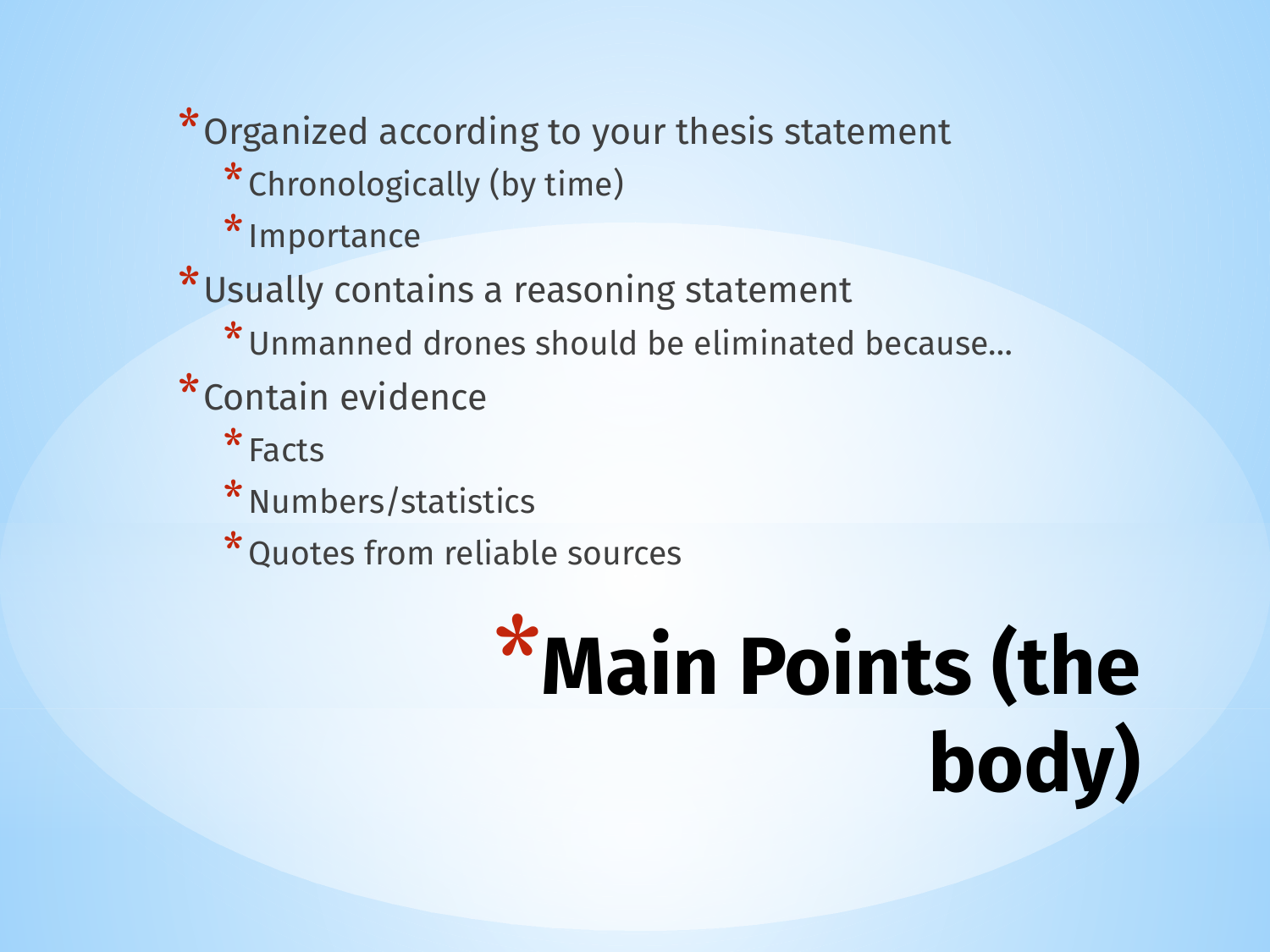

Organized according to your thesis statement
Chronologically (by time)
Importance
Usually contains a reasoning statement
Unmanned drones should be eliminated because…
Contain evidence
Facts
Numbers/statistics
Quotes from reliable sources
# Main Points (the body)